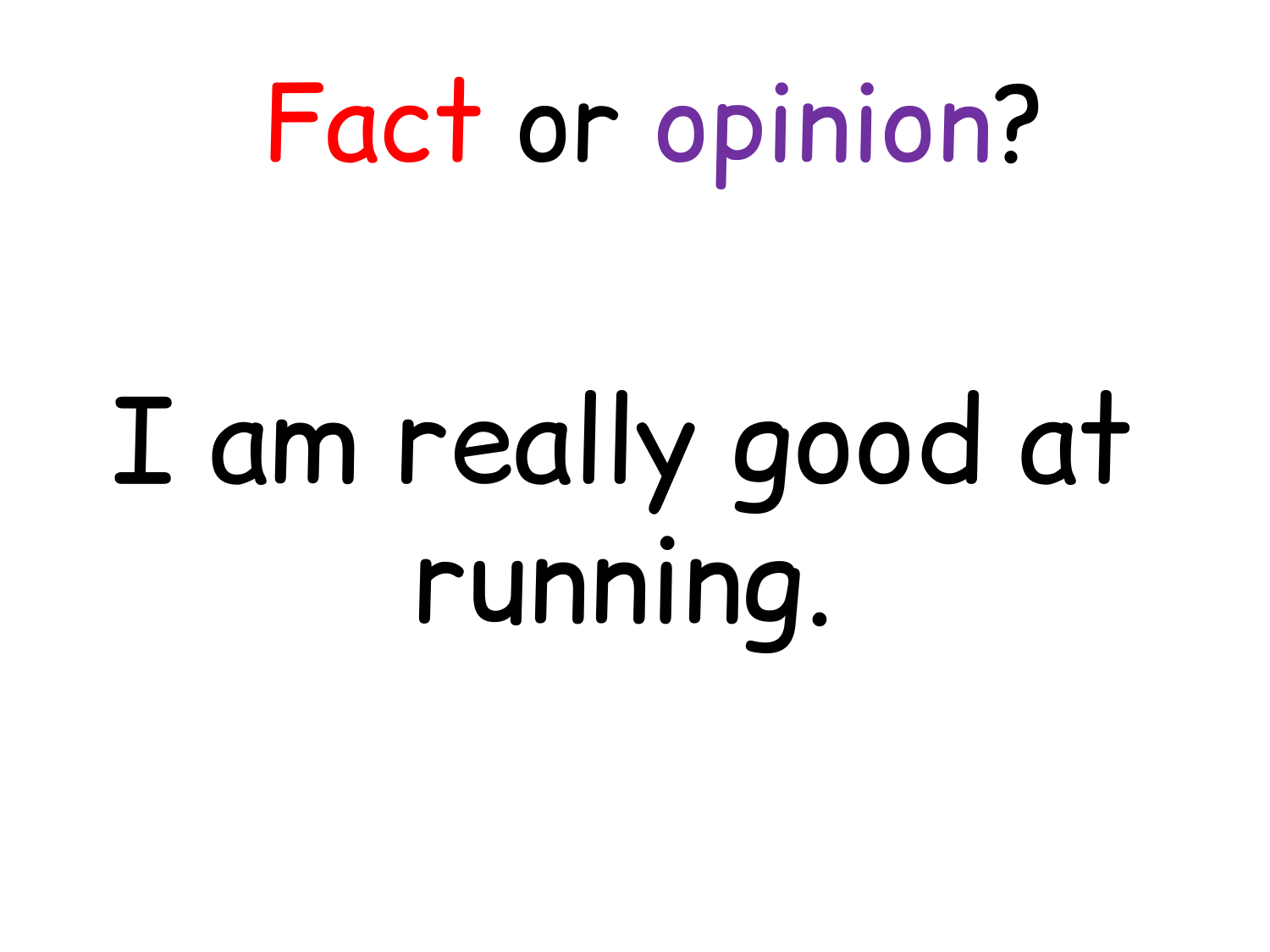

Fact or opinion?
# I am really good at running.